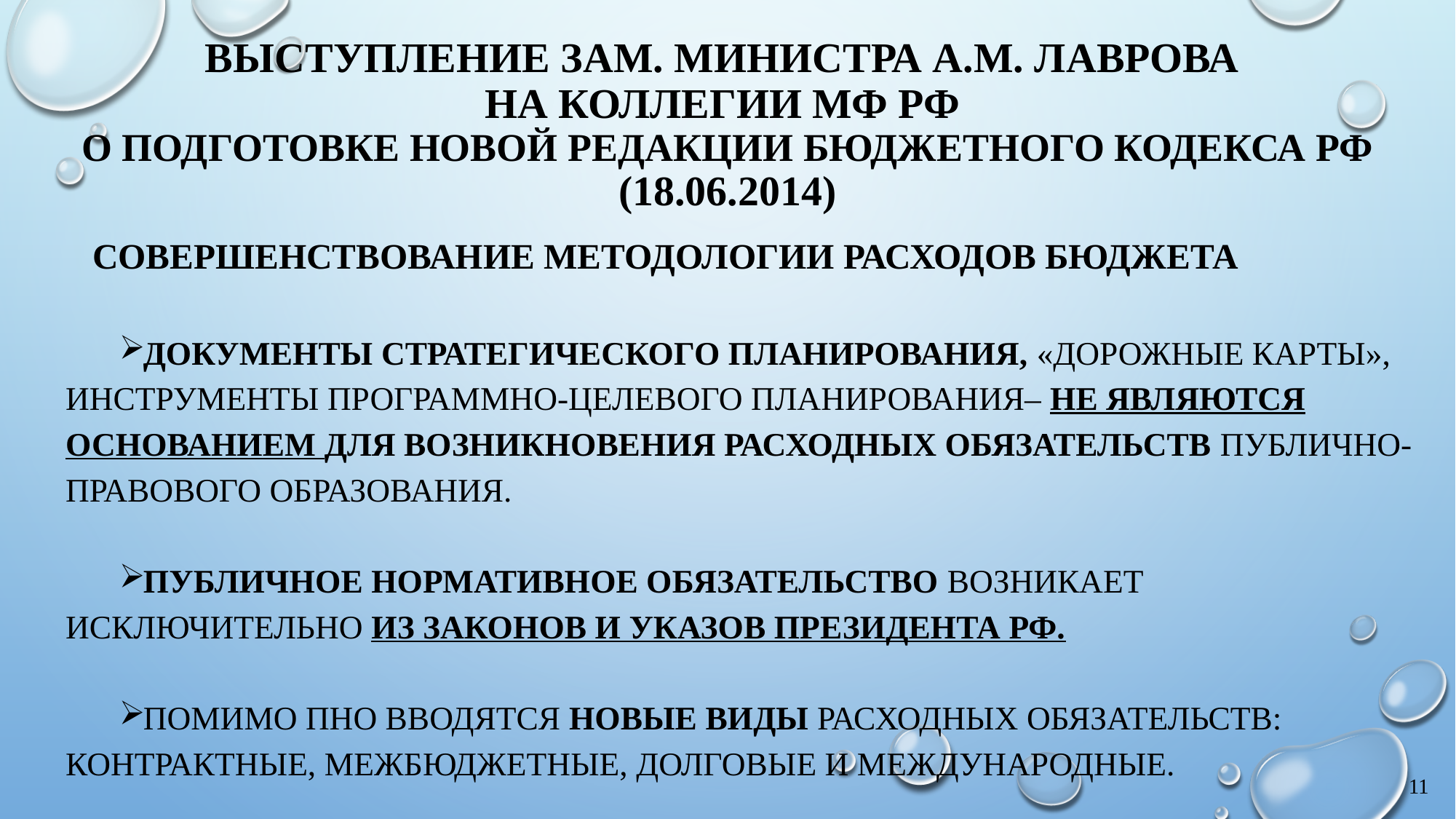

# Выступление зам. министра А.М. Лаврова на коллегии МФ РФ О подготовке новой редакции Бюджетного кодекса РФ (18.06.2014)
Совершенствование методологии расходов бюджета

Документы стратегического планирования, «дорожные карты», инструменты программно-целевого планирования– не являются основанием для возникновения расходных обязательств публично-правового образования.

Публичное нормативное обязательство возникает исключительно из законов и Указов Президента РФ.

Помимо ПНО вводятся новые виды расходных обязательств: контрактные, межбюджетные, долговые и международные.

11